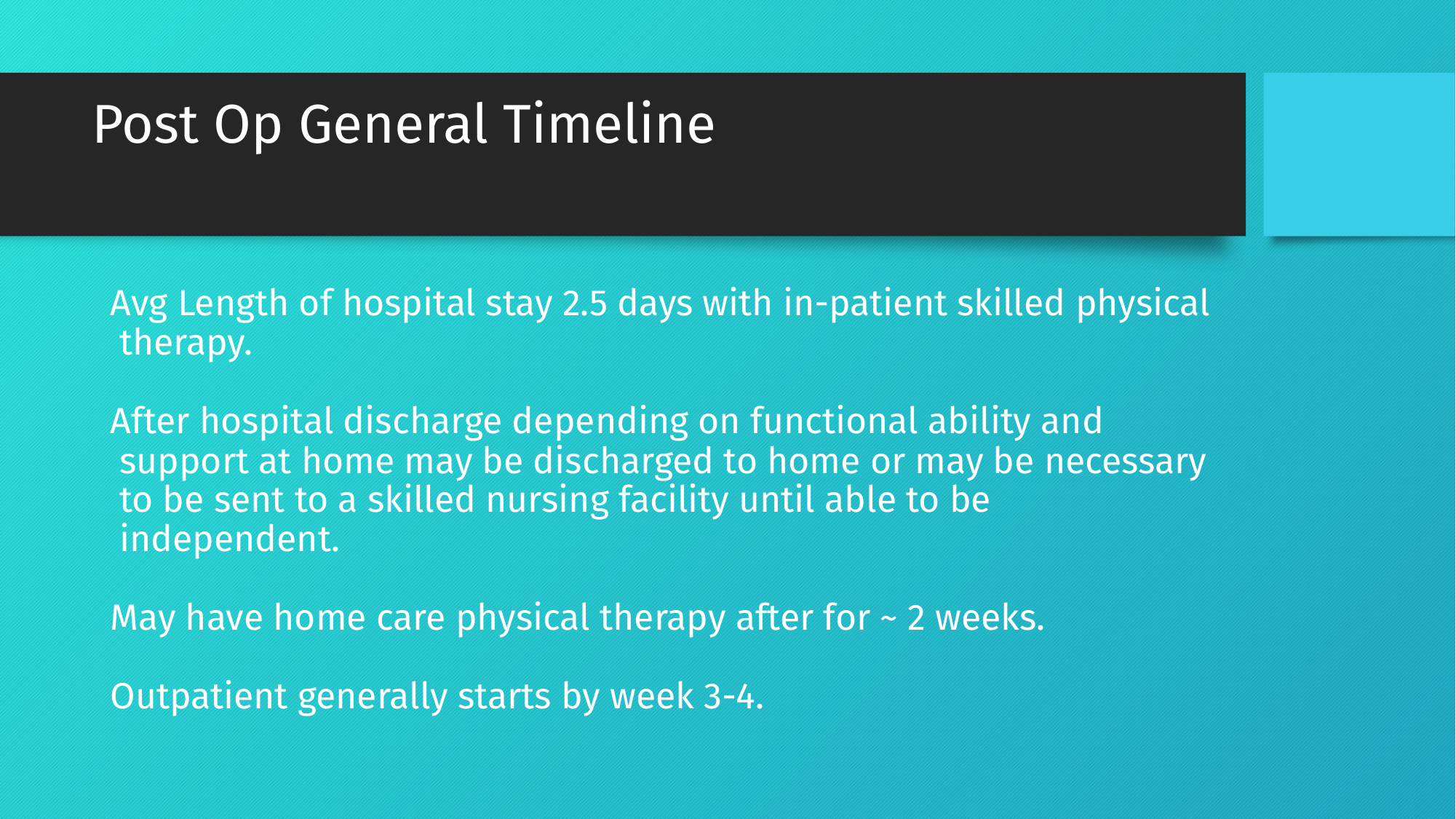

# Post Op General Timeline

Avg Length of hospital stay 2.5 days with in-patient skilled physical therapy.

After hospital discharge depending on functional ability and support at home may be discharged to home or may be necessary to be sent to a skilled nursing facility until able to be independent.

May have home care physical therapy after for ~ 2 weeks.

Outpatient generally starts by week 3-4.